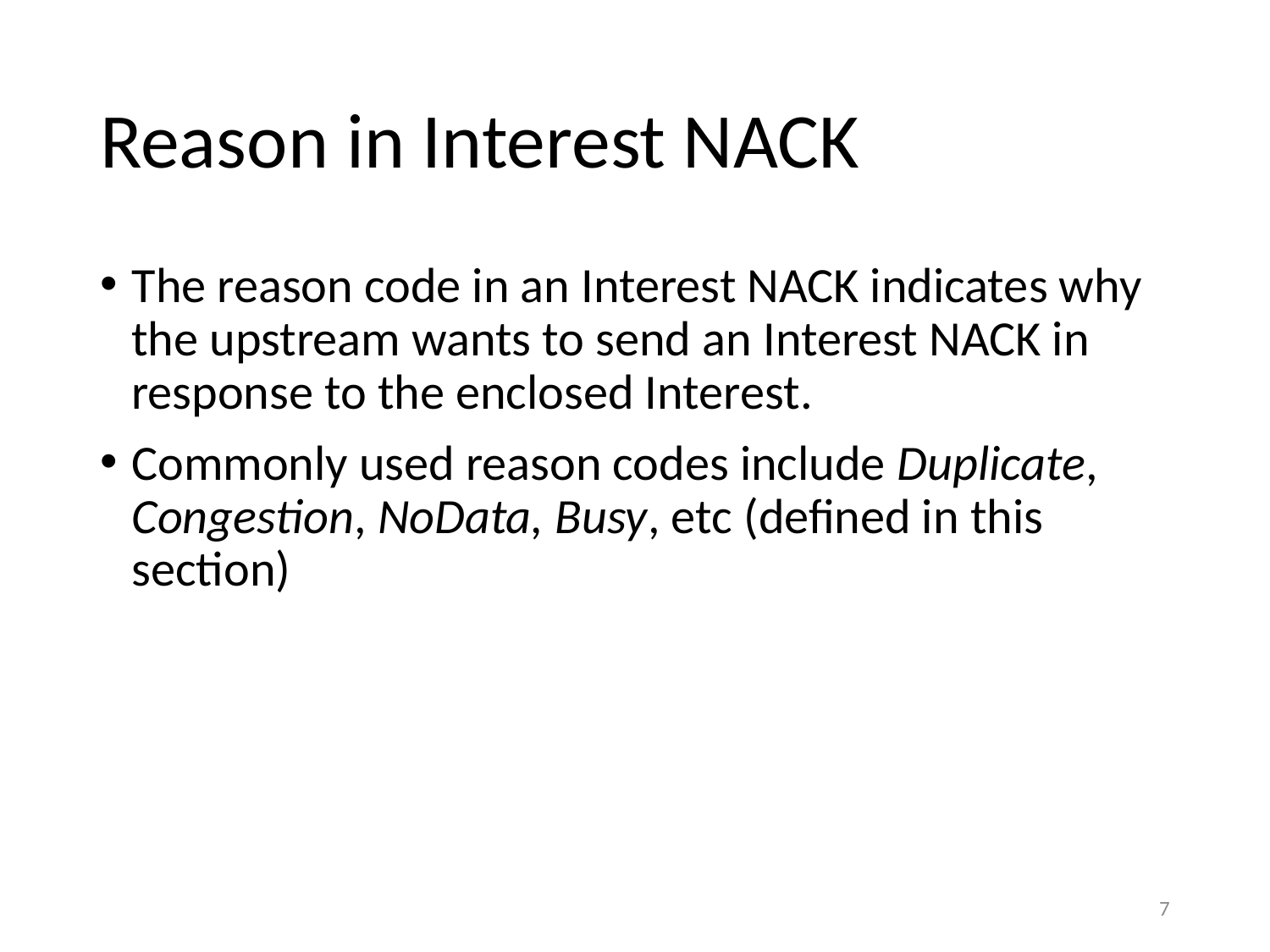

# Reason in Interest NACK
The reason code in an Interest NACK indicates why the upstream wants to send an Interest NACK in response to the enclosed Interest.
Commonly used reason codes include Duplicate, Congestion, NoData, Busy, etc (defined in this section)
7